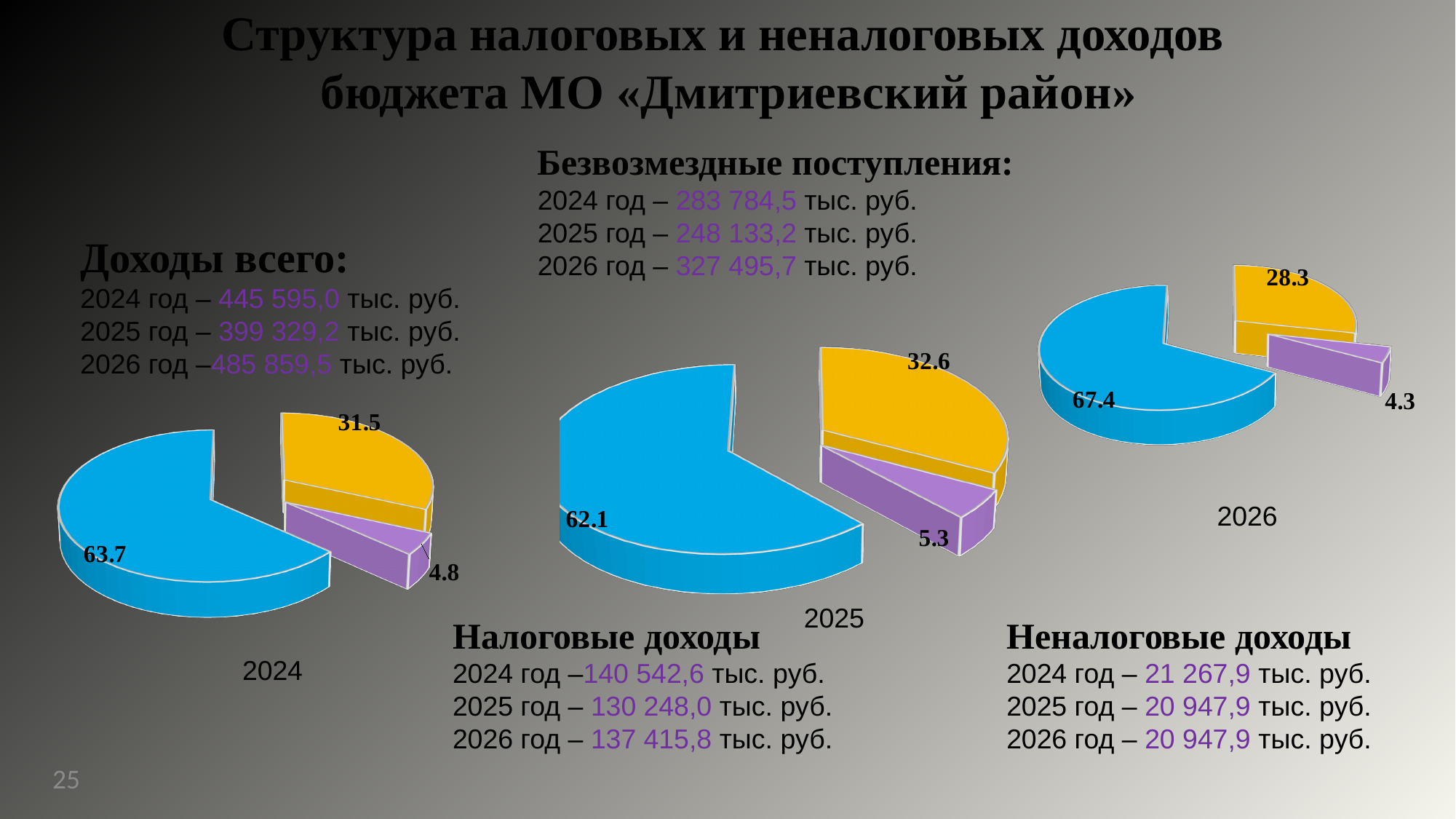

Структура налоговых и неналоговых доходов
 бюджета МО «Дмитриевский район»
Безвозмездные поступления:
2024 год – 283 784,5 тыс. руб.
2025 год – 248 133,2 тыс. руб.
2026 год – 327 495,7 тыс. руб.

[unsupported chart]

Доходы всего:
2024 год – 445 595,0 тыс. руб.
2025 год – 399 329,2 тыс. руб.
2026 год –485 859,5 тыс. руб.

[unsupported chart]

[unsupported chart]

2026
2025
Налоговые доходы
2024 год –140 542,6 тыс. руб.
2025 год – 130 248,0 тыс. руб.
2026 год – 137 415,8 тыс. руб.
Неналоговые доходы
2024 год – 21 267,9 тыс. руб.
2025 год – 20 947,9 тыс. руб.
2026 год – 20 947,9 тыс. руб.
2024
25